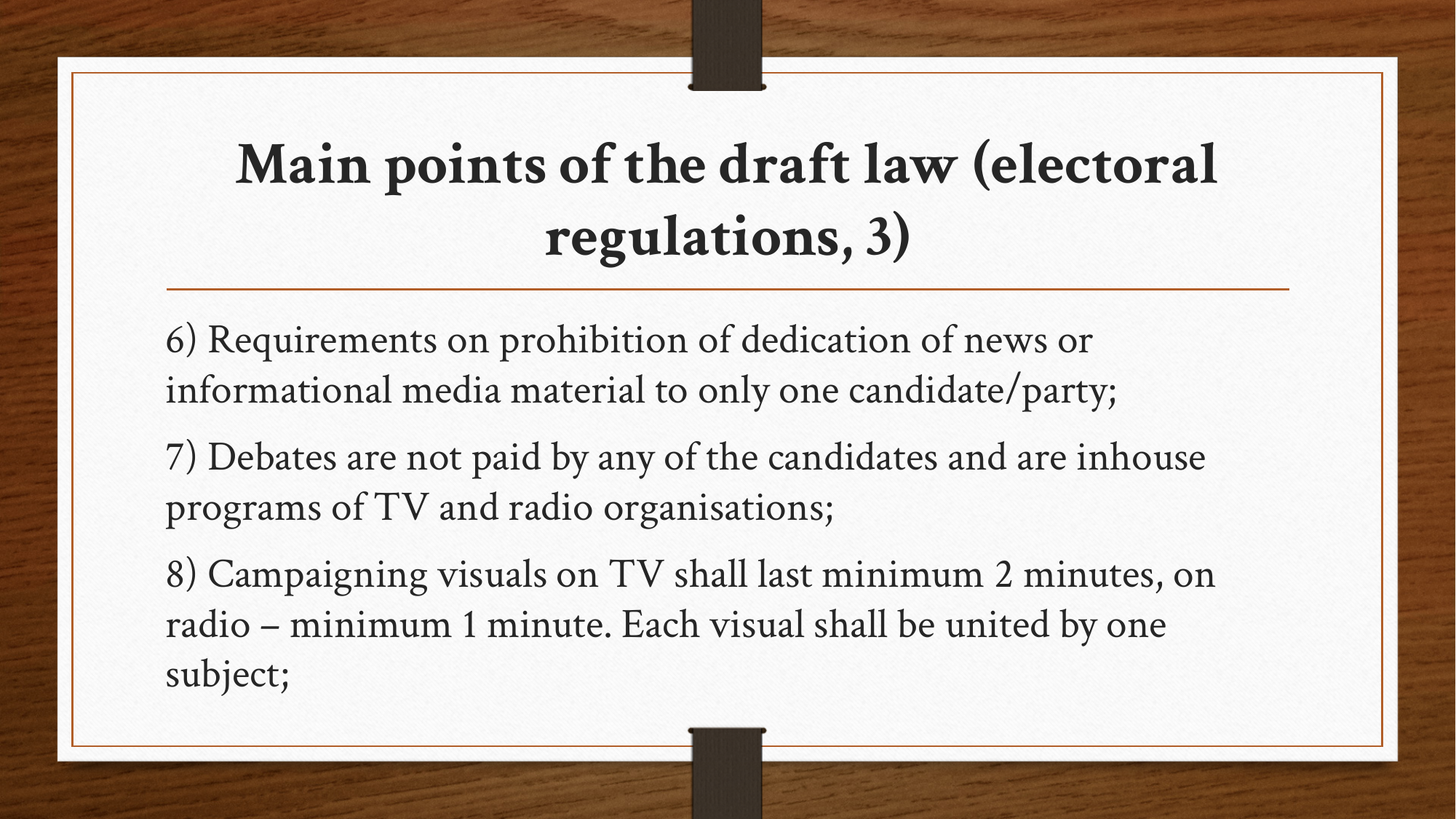

# Main points of the draft law (electoral regulations, 3)
6) Requirements on prohibition of dedication of news or informational media material to only one candidate/party;
7) Debates are not paid by any of the candidates and are inhouse programs of TV and radio organisations;
8) Campaigning visuals on TV shall last minimum 2 minutes, on radio – minimum 1 minute. Each visual shall be united by one subject;